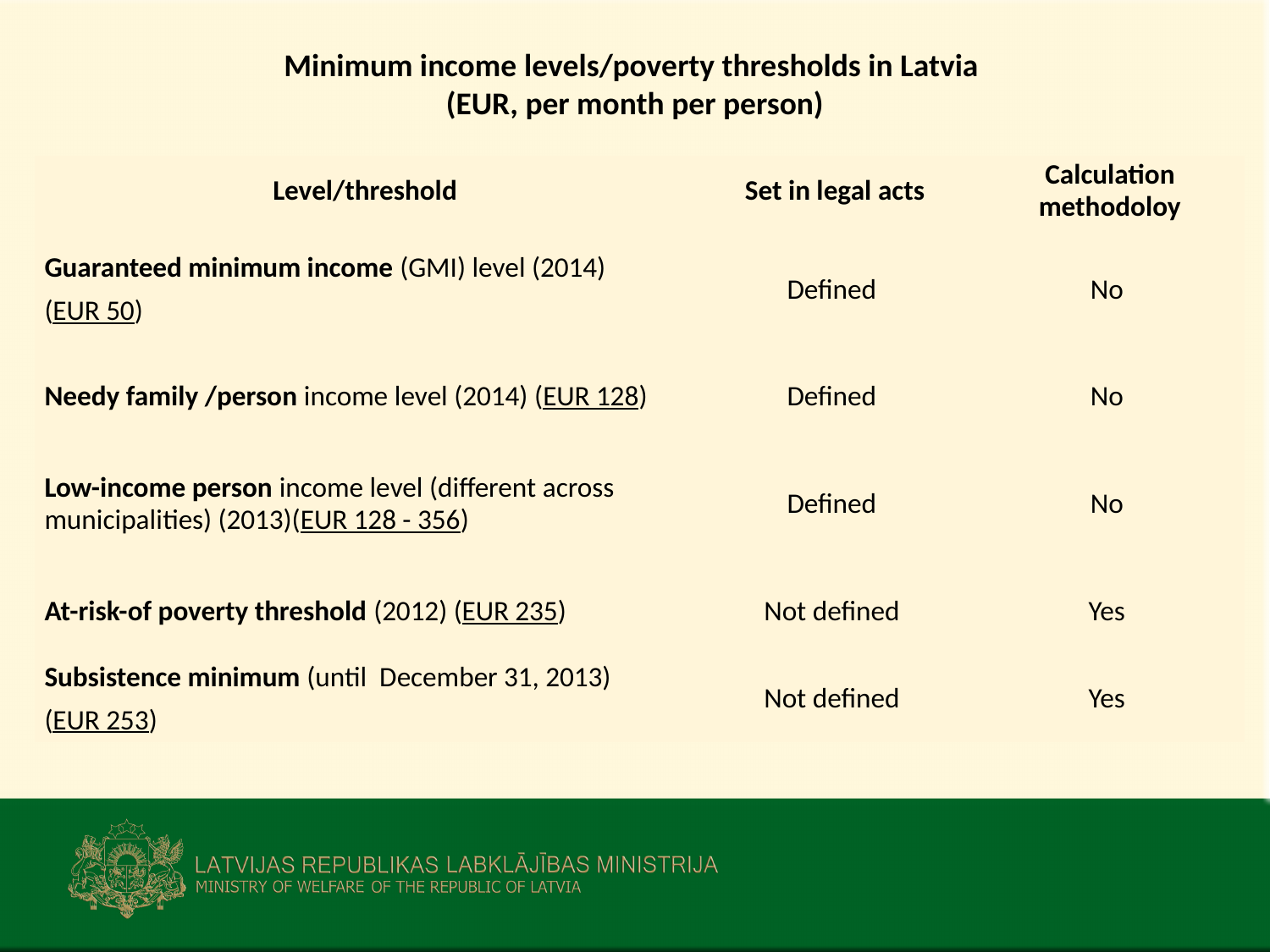

# Minimum income levels/poverty thresholds in Latvia (EUR, per month per person)
| Level/threshold | Set in legal acts | Calculation methodoloy |
| --- | --- | --- |
| Guaranteed minimum income (GMI) level (2014) (EUR 50) | Defined | No |
| Needy family /person income level (2014) (EUR 128) | Defined | No |
| Low-income person income level (different across municipalities) (2013)(EUR 128 - 356) | Defined | No |
| At-risk-of poverty threshold (2012) (EUR 235) | Not defined | Yes |
| Subsistence minimum (until December 31, 2013) (EUR 253) | Not defined | Yes |